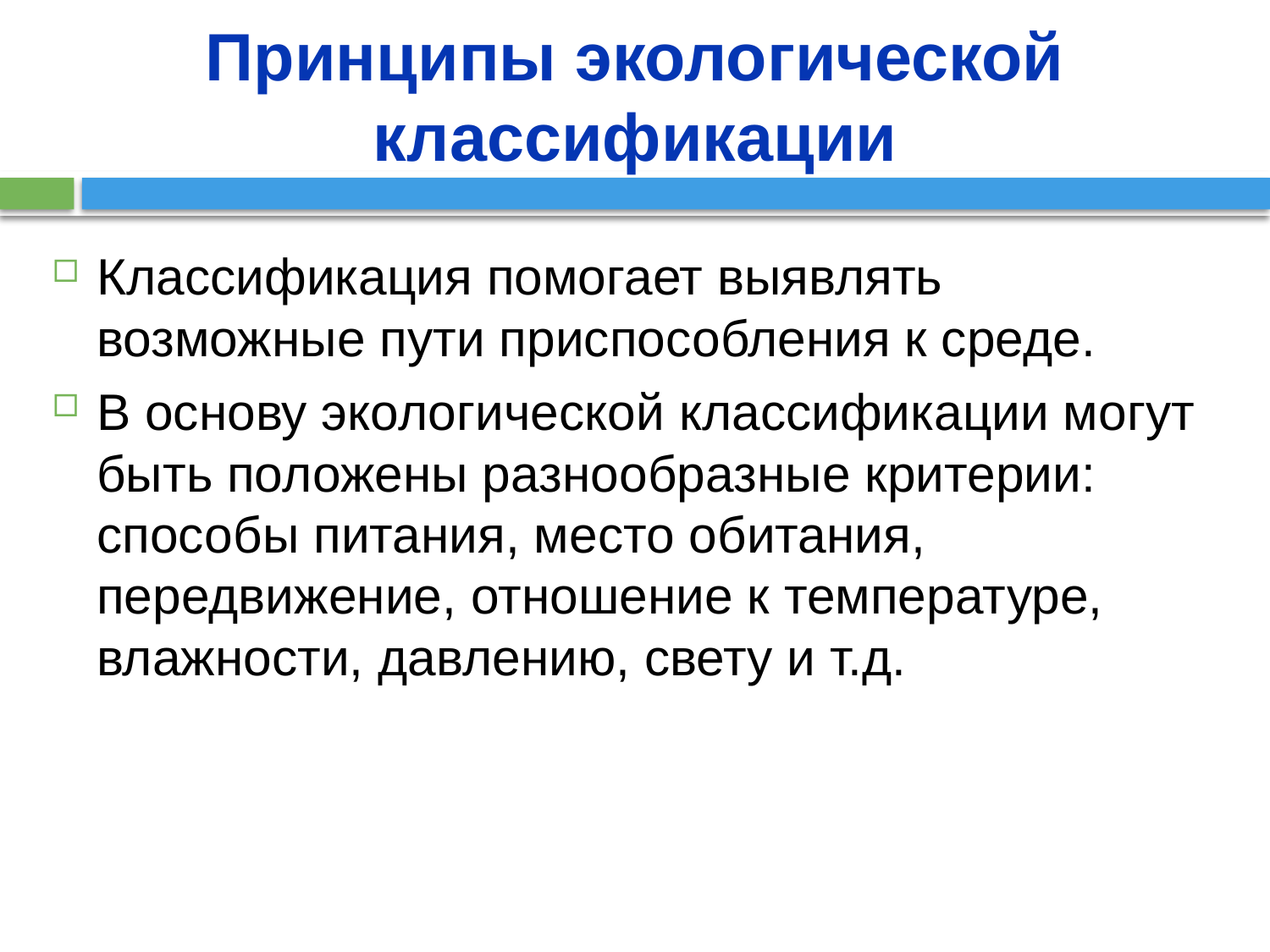

# Принципы экологической классификации
Классификация помогает выявлять возможные пути приспособления к среде.
В основу экологической классификации могут быть положены разнообразные критерии: способы питания, место обитания, передвижение, отношение к температуре, влажности, давлению, свету и т.д.